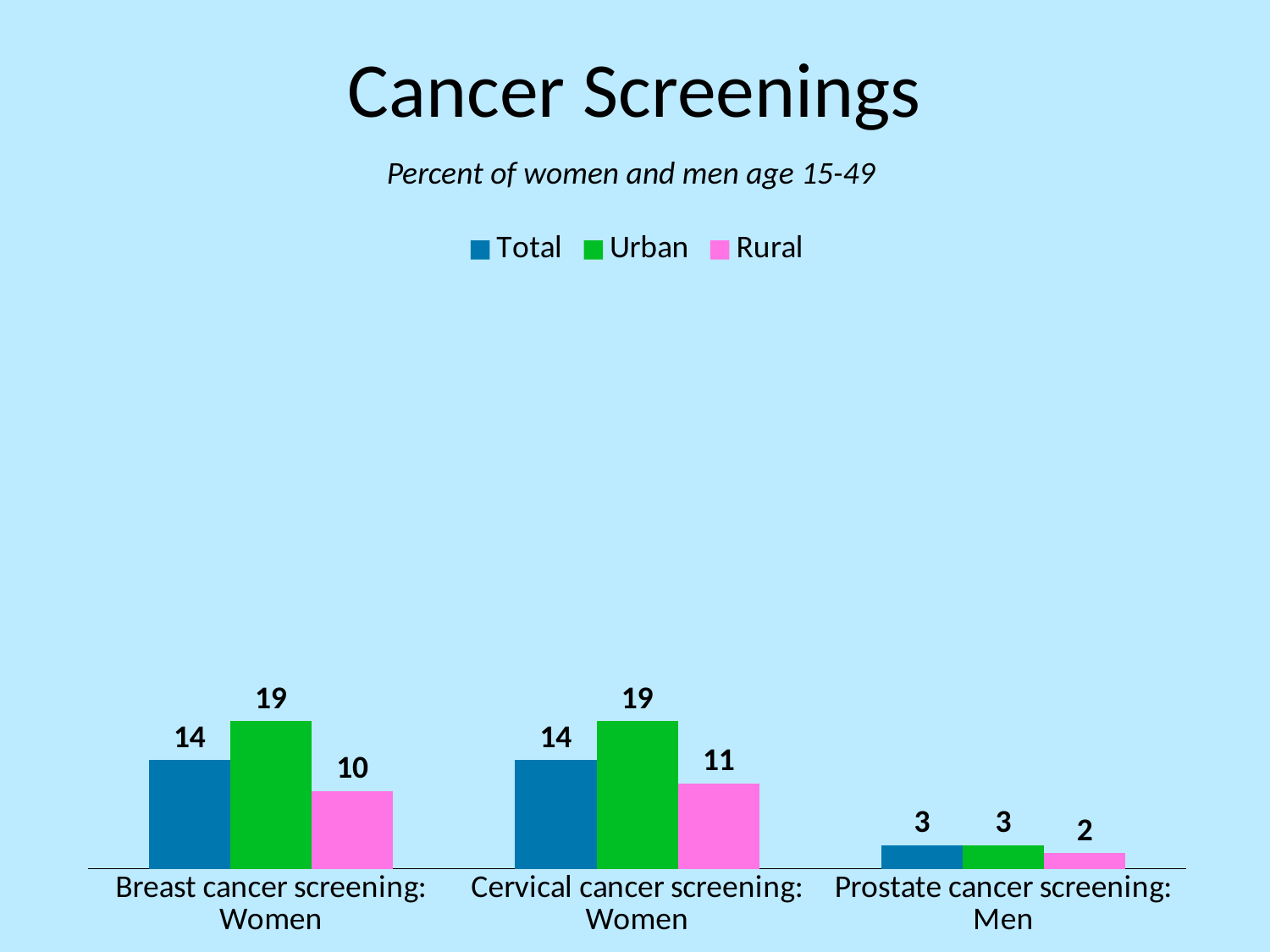

# Cancer Screenings
Percent of women and men age 15-49

### Chart

| Category | Total | Urban | Rural |
|---|---|---|---|
| Breast cancer screening: Women | 14.0 | 19.0 | 10.0 |
| Cervical cancer screening: Women | 14.0 | 19.0 | 11.0 |
| Prostate cancer screening: Men | 3.0 | 3.0 | 2.0 |